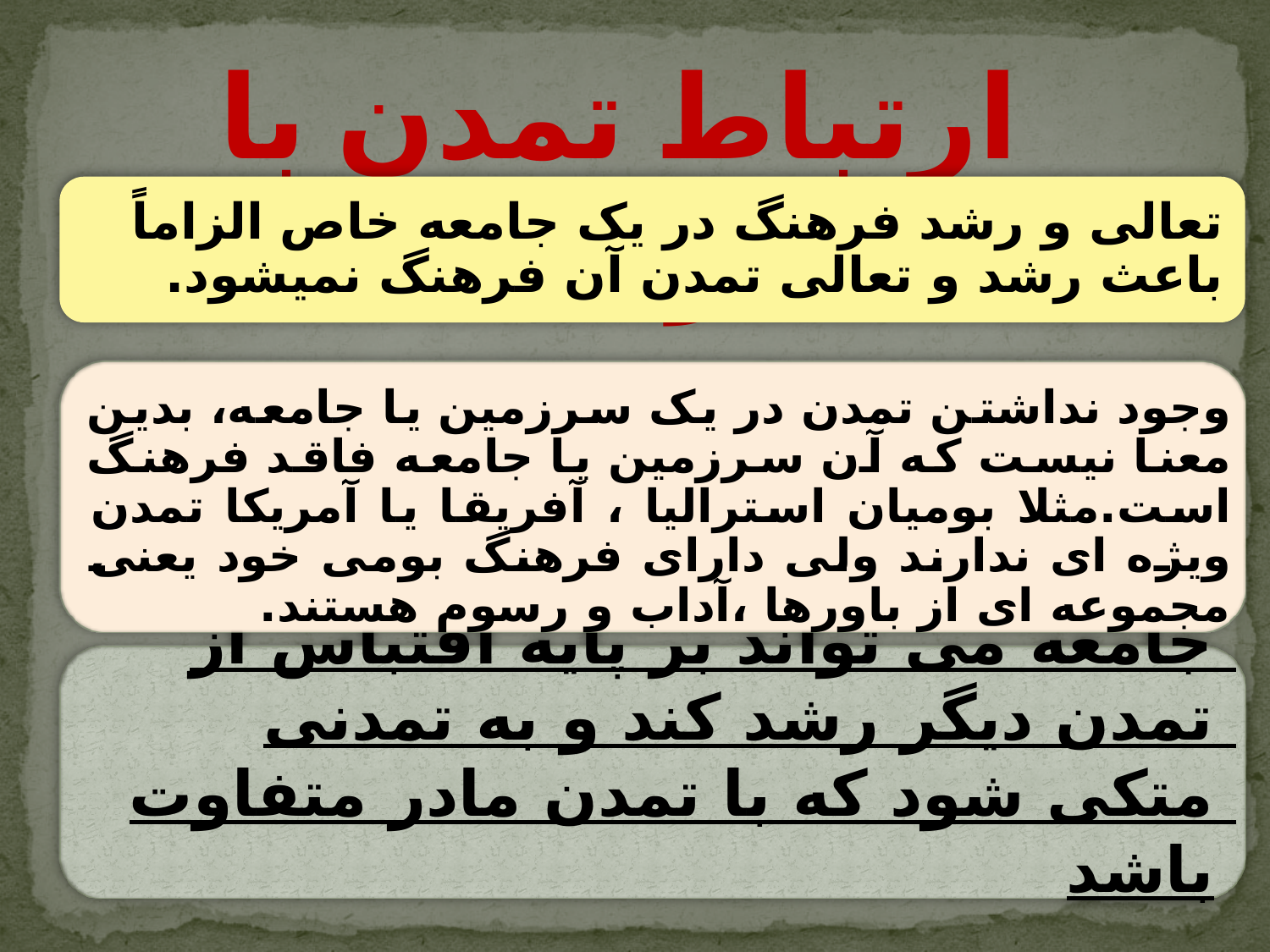

ارتباط تمدن با فرهنگ
جامعه می تواند بر پایه اقتباس از تمدن دیگر رشد کند و به تمدنی متکی شود که با تمدن مادر متفاوت باشد

وجود نداشتن تمدن در یک سرزمین یا جامعه، بدین معنا نیست که آن سرزمین یا جامعه فاقد فرهنگ است.مثلا بومیان استرالیا ، آفریقا یا آمریکا تمدن ویژه ای ندارند ولی دارای فرهنگ بومی خود یعنی مجموعه ای از باورها ،آداب و رسوم هستند.
تعالی و رشد فرهنگ در یک جامعه خاص الزاماً باعث رشد و تعالی تمدن آن فرهنگ نمی‏شود.